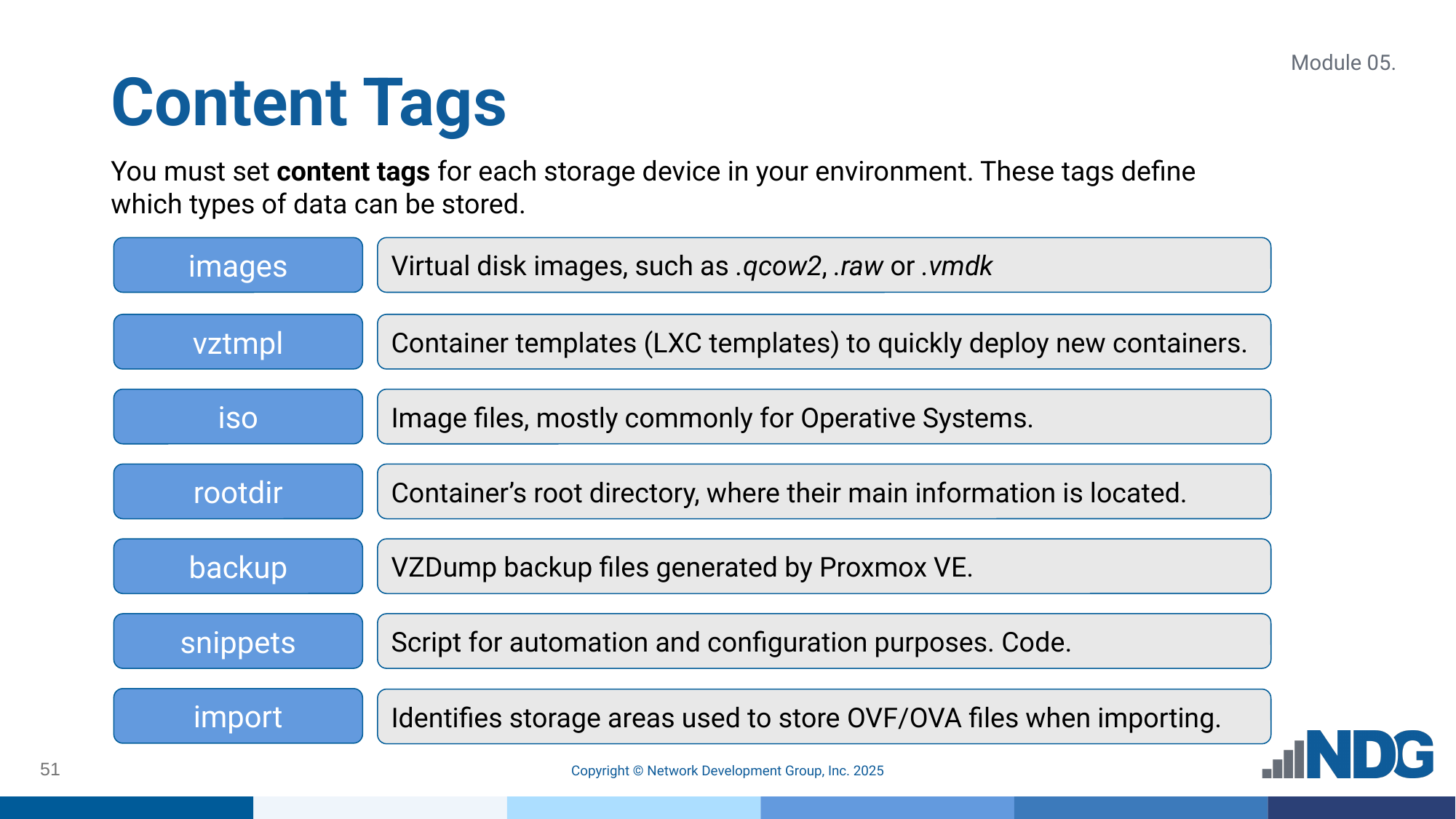

# Content Tags
Module 05.
You must set content tags for each storage device in your environment. These tags define which types of data can be stored.
images
Virtual disk images, such as .qcow2, .raw or .vmdk
vztmpl
Container templates (LXC templates) to quickly deploy new containers.
iso
Image files, mostly commonly for Operative Systems.
rootdir
Container’s root directory, where their main information is located.
backup
VZDump backup files generated by Proxmox VE.
snippets
Script for automation and configuration purposes. Code.
import
Identifies storage areas used to store OVF/OVA files when importing.